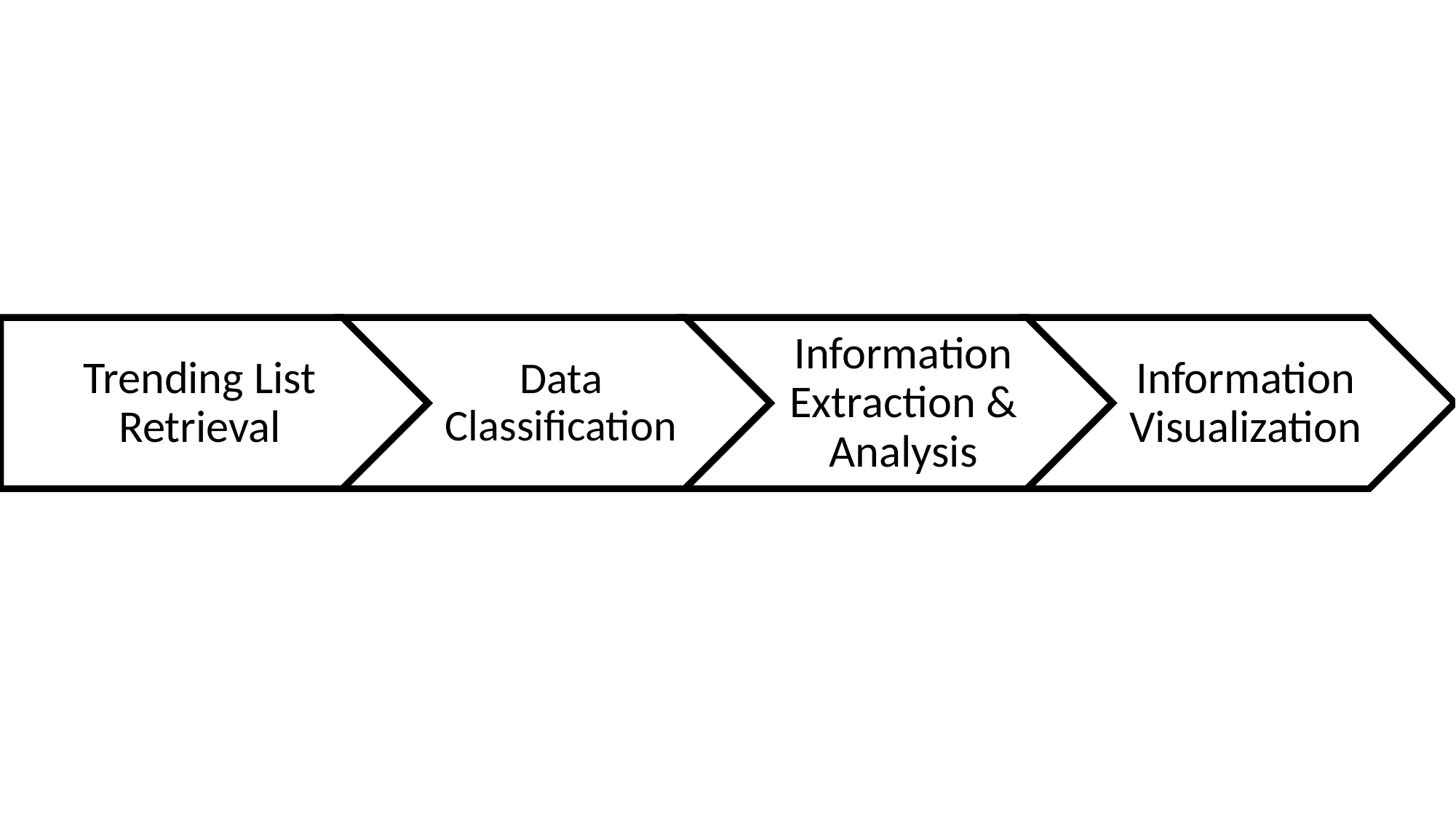

Trending List Retrieval
Data Classification
Information Extraction & Analysis
Information Visualization